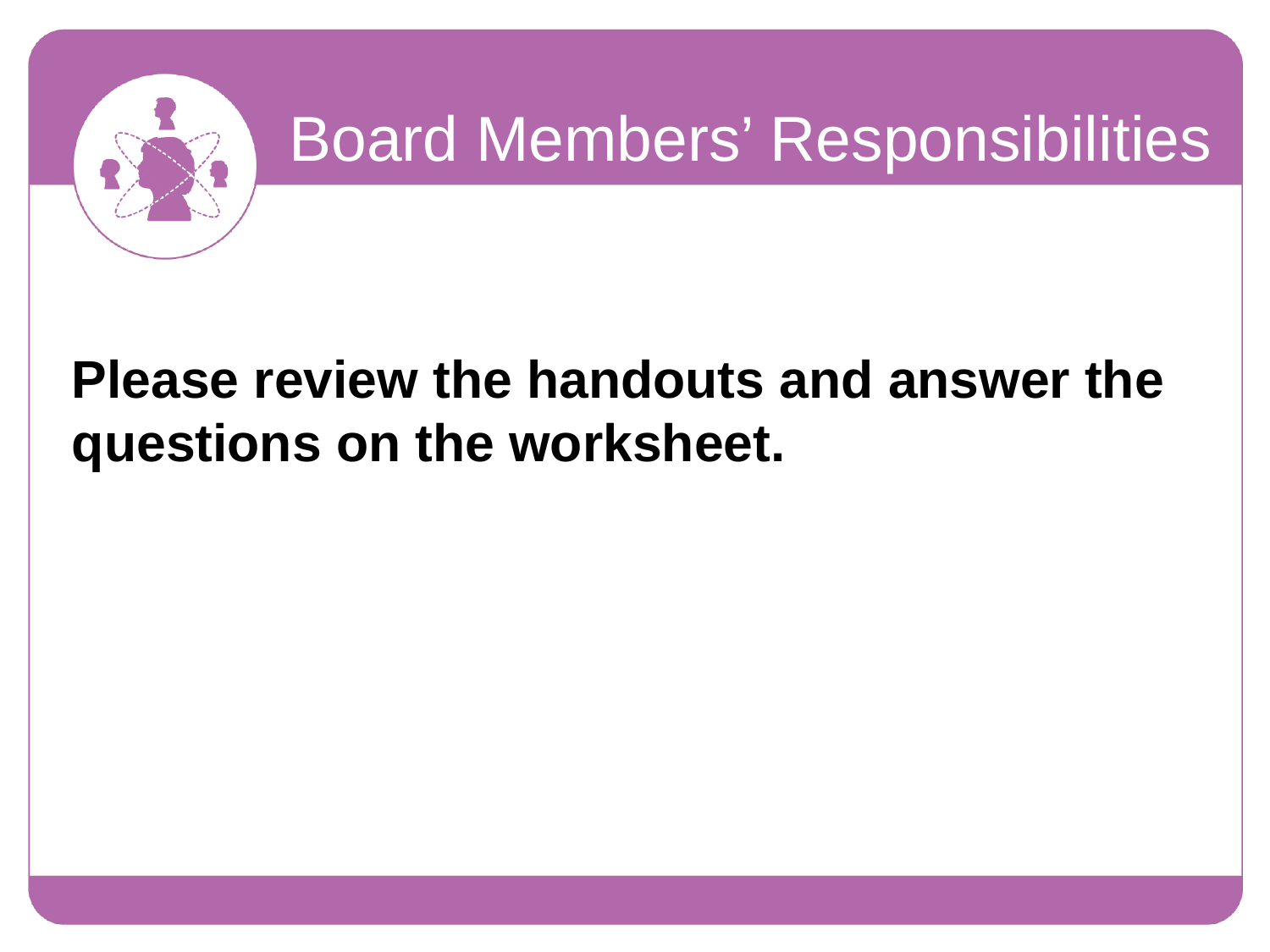

Board Members’ Responsibilities

Please review the handouts and answer the questions on the worksheet.